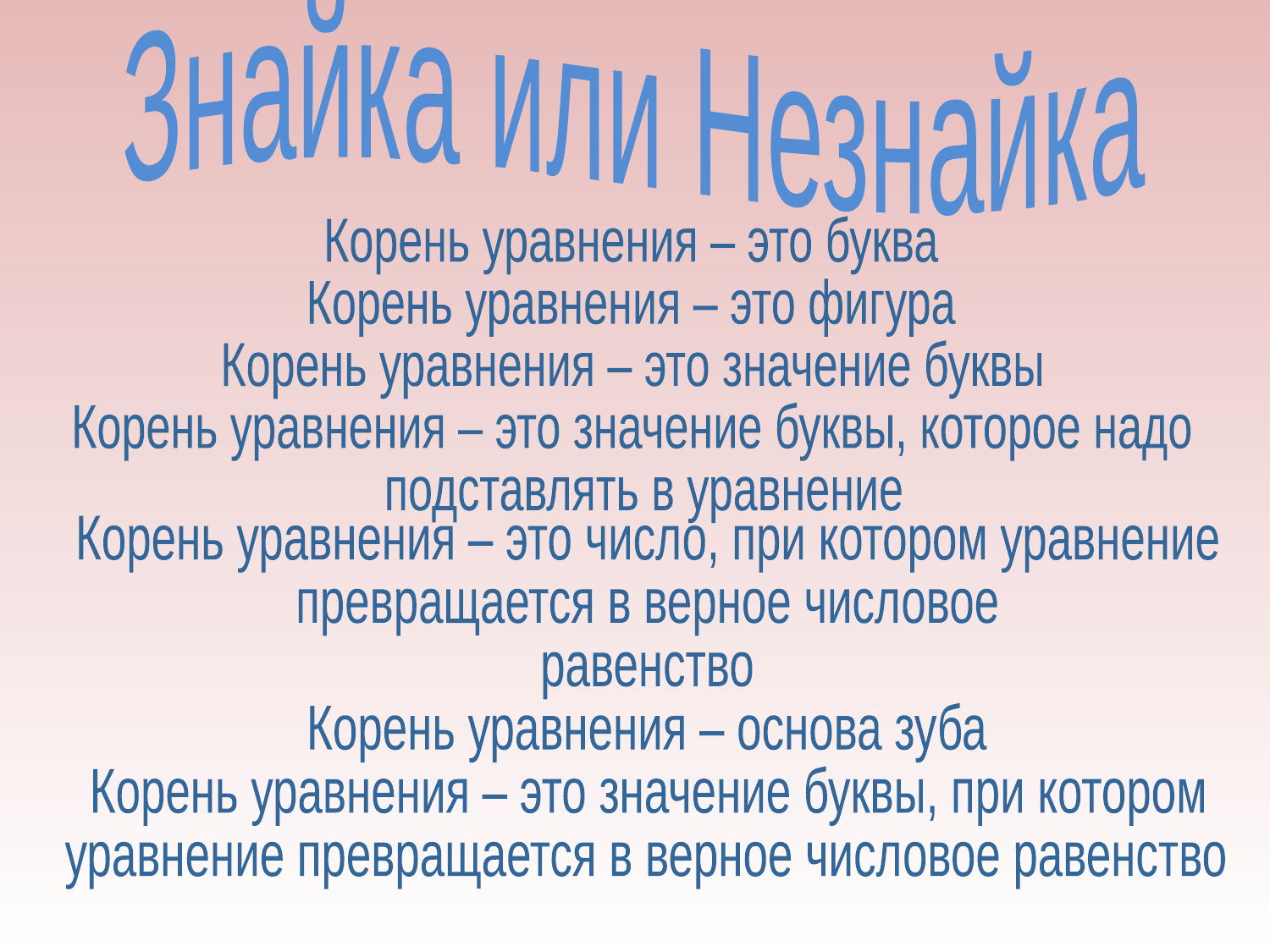

Знайка или Незнайка
Корень уравнения – это буква
Корень уравнения – это фигура
Корень уравнения – это значение буквы
Корень уравнения – это значение буквы, которое надо
 подставлять в уравнение
Корень уравнения – это число, при котором уравнение
превращается в верное числовое
равенство
Корень уравнения – основа зуба
Корень уравнения – это значение буквы, при котором
уравнение превращается в верное числовое равенство